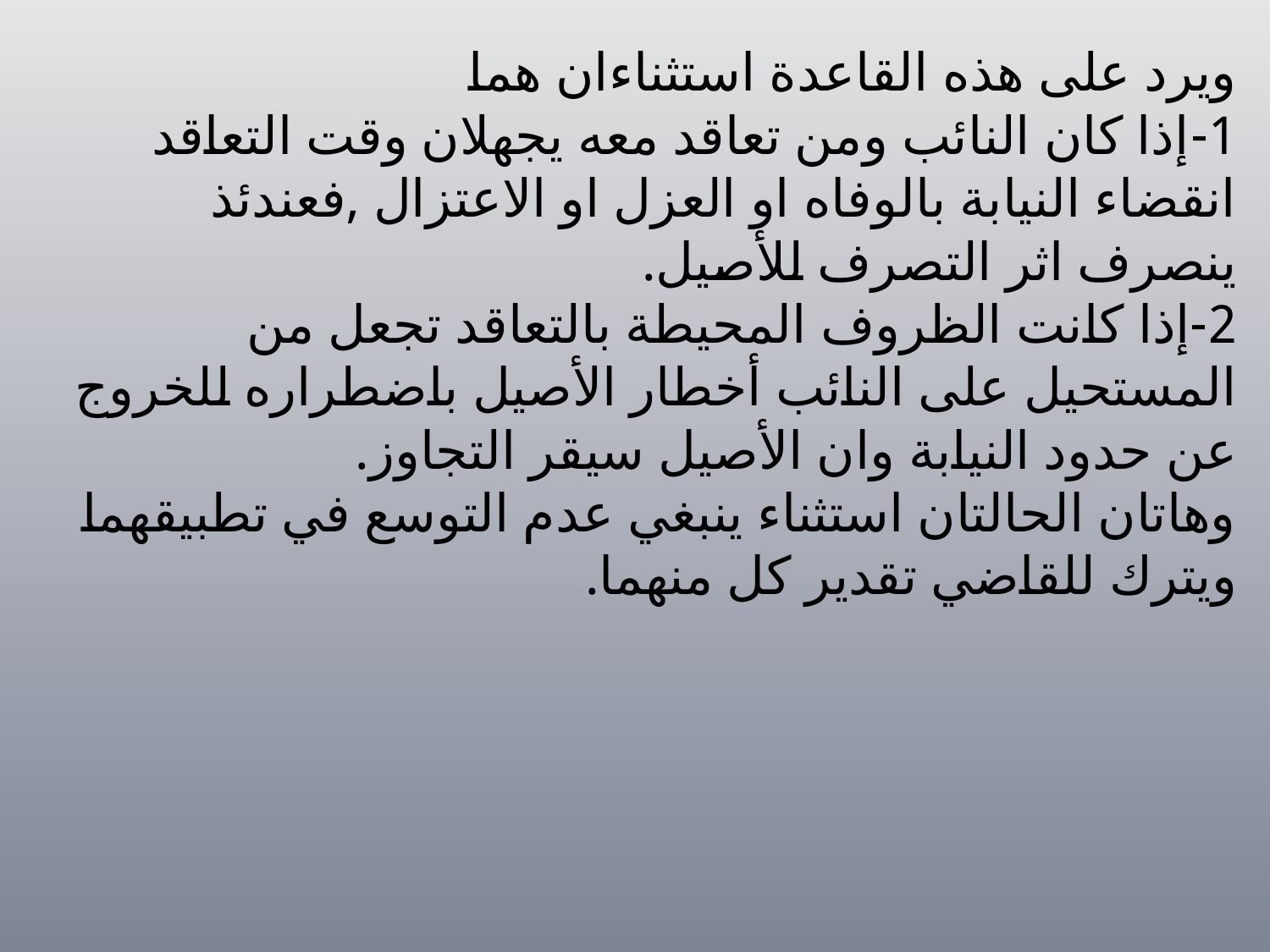

# ويرد على هذه القاعدة استثناءان هما 1-إذا كان النائب ومن تعاقد معه يجهلان وقت التعاقد انقضاء النيابة بالوفاه او العزل او الاعتزال ,فعندئذ ينصرف اثر التصرف للأصيل. 2-إذا كانت الظروف المحيطة بالتعاقد تجعل من المستحيل على النائب أخطار الأصيل باضطراره للخروج عن حدود النيابة وان الأصيل سيقر التجاوز. وهاتان الحالتان استثناء ينبغي عدم التوسع في تطبيقهما ويترك للقاضي تقدير كل منهما.